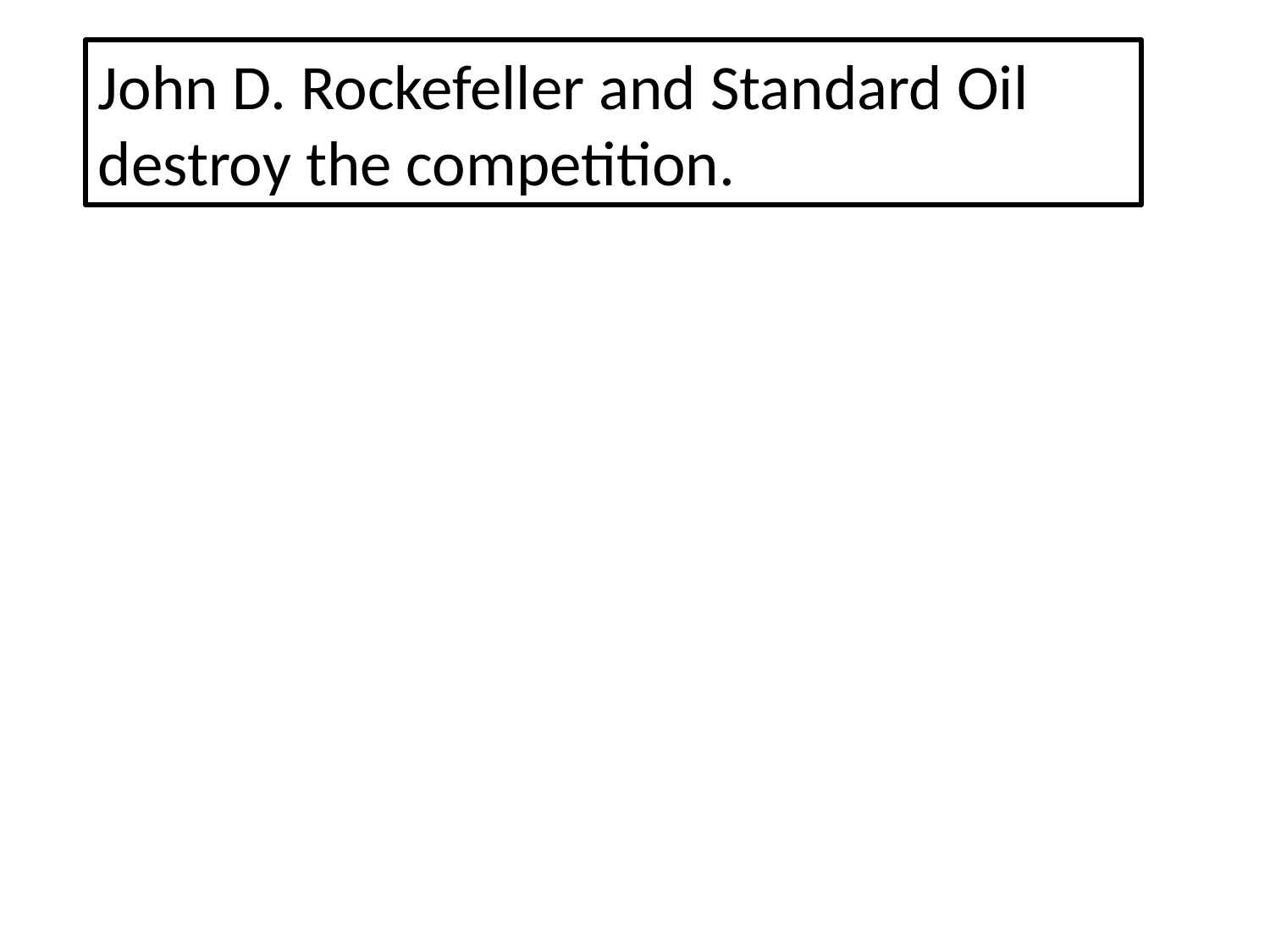

John D. Rockefeller and Standard Oil destroy the competition.